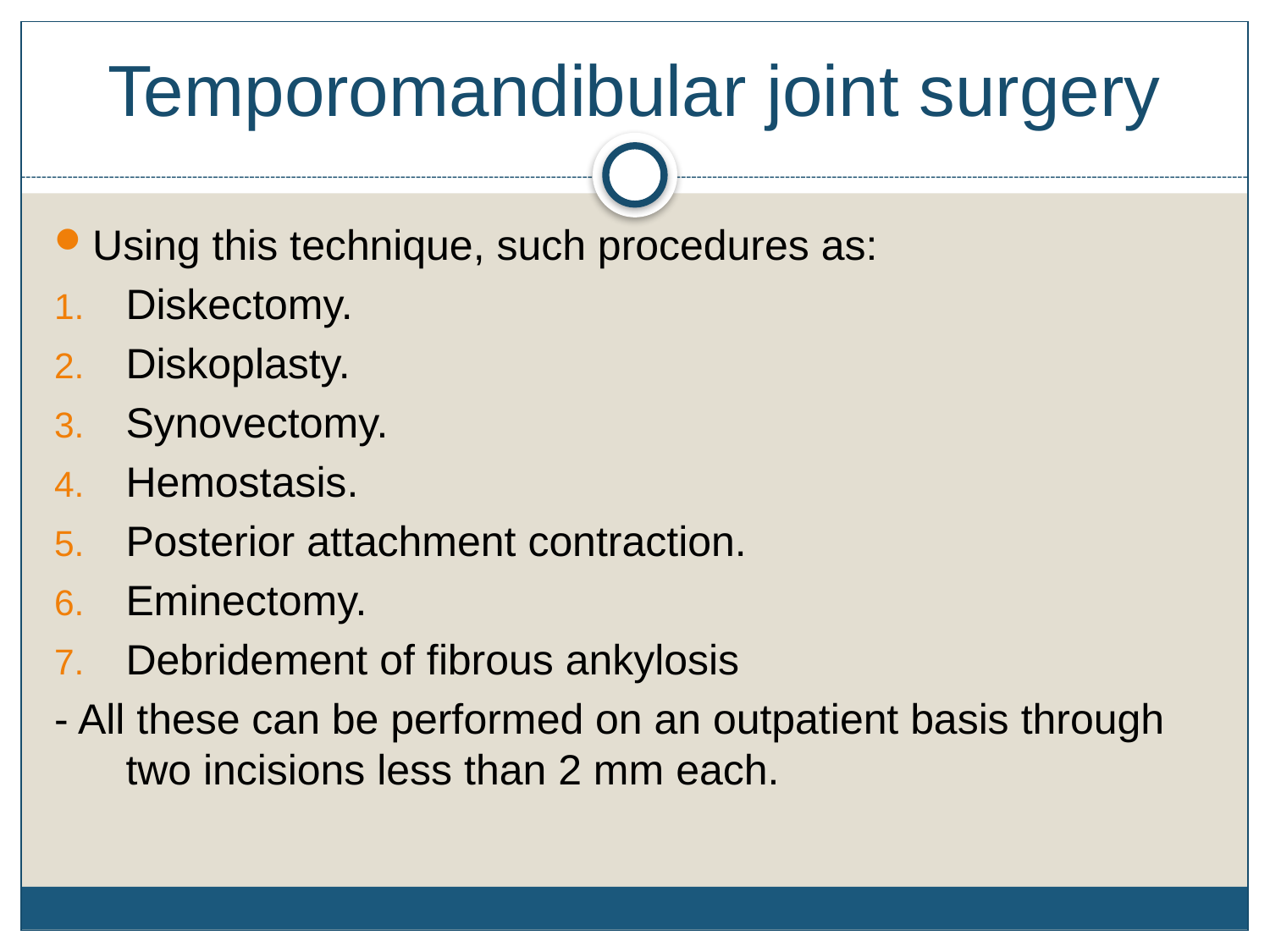

# Temporomandibular joint surgery
Using this technique, such procedures as:
Diskectomy.
Diskoplasty.
Synovectomy.
Hemostasis.
Posterior attachment contraction.
Eminectomy.
Debridement of fibrous ankylosis
- All these can be performed on an outpatient basis through two incisions less than 2 mm each.